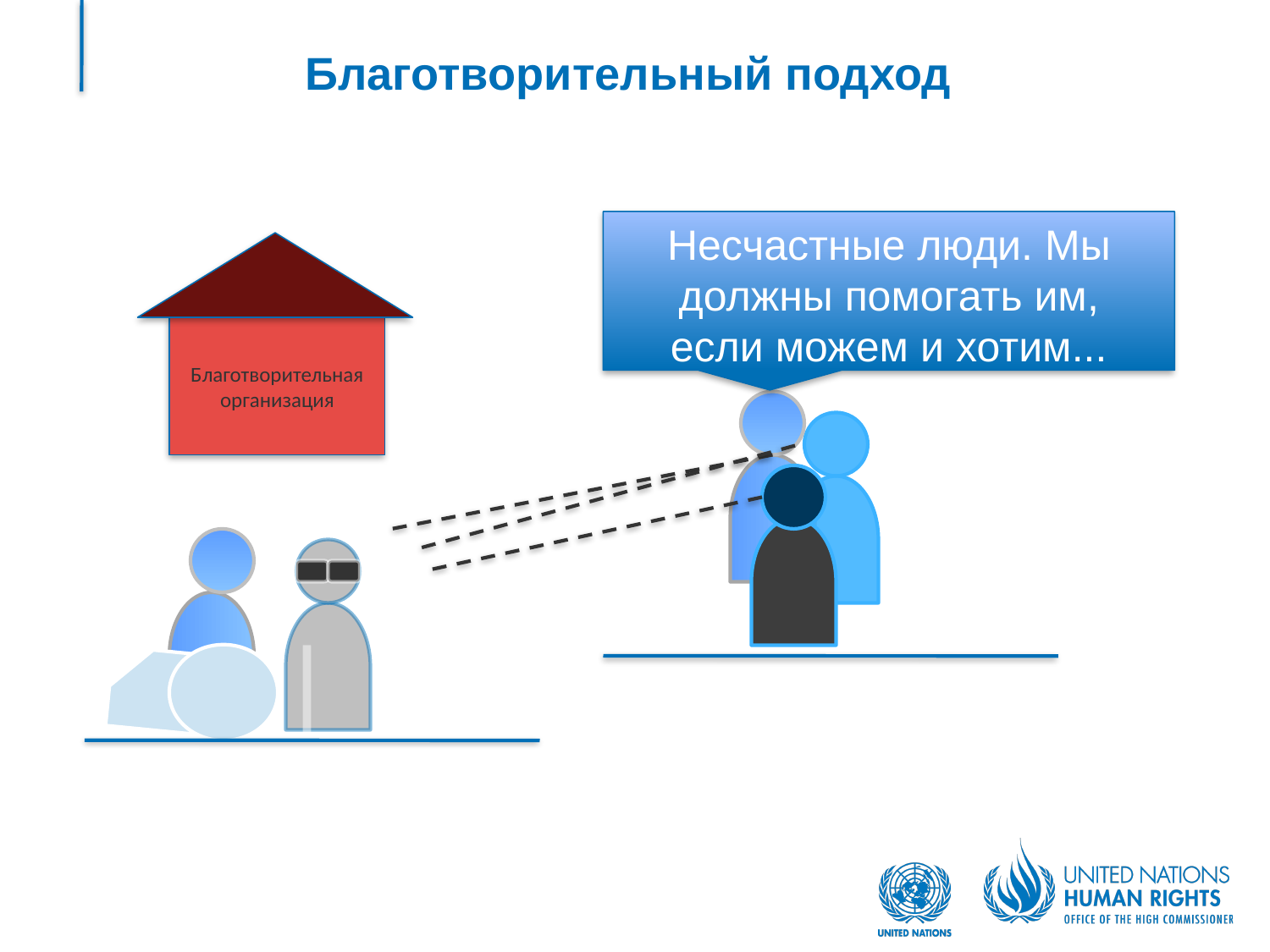

# Благотворительный подход

Несчастные люди. Мы должны помогать им, если можем и хотим...

Благотворительная организация